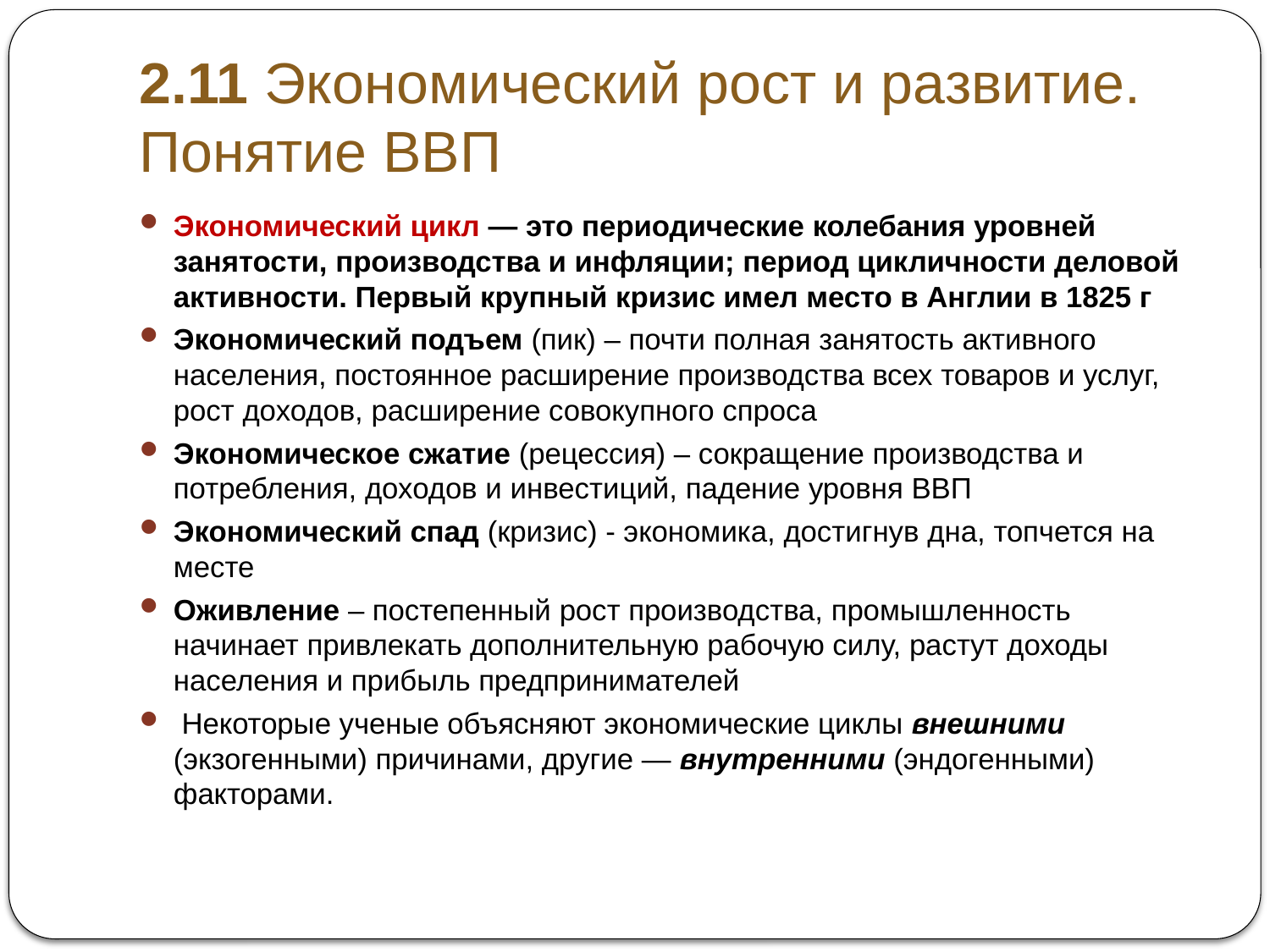

# 2.11 Экономический рост и развитие. Понятие ВВП
Экономический цикл — это периодические колебания уровней занятости, производства и инфляции; период цикличности деловой активности. Первый крупный кризис имел место в Англии в 1825 г
Экономический подъем (пик) – почти полная занятость активного населения, постоянное расширение производства всех товаров и услуг, рост доходов, расширение совокупного спроса
Экономическое сжатие (рецессия) – сокращение производства и потребления, доходов и инвестиций, падение уровня ВВП
Экономический спад (кризис) - экономика, достигнув дна, топчется на месте
Оживление – постепенный рост производства, промышленность начинает привлекать дополнительную рабочую силу, растут доходы населения и прибыль предпринимателей
 Некоторые ученые объясняют экономические циклы внешними (экзогенными) причинами, другие — внутренними (эндогенными) факторами.